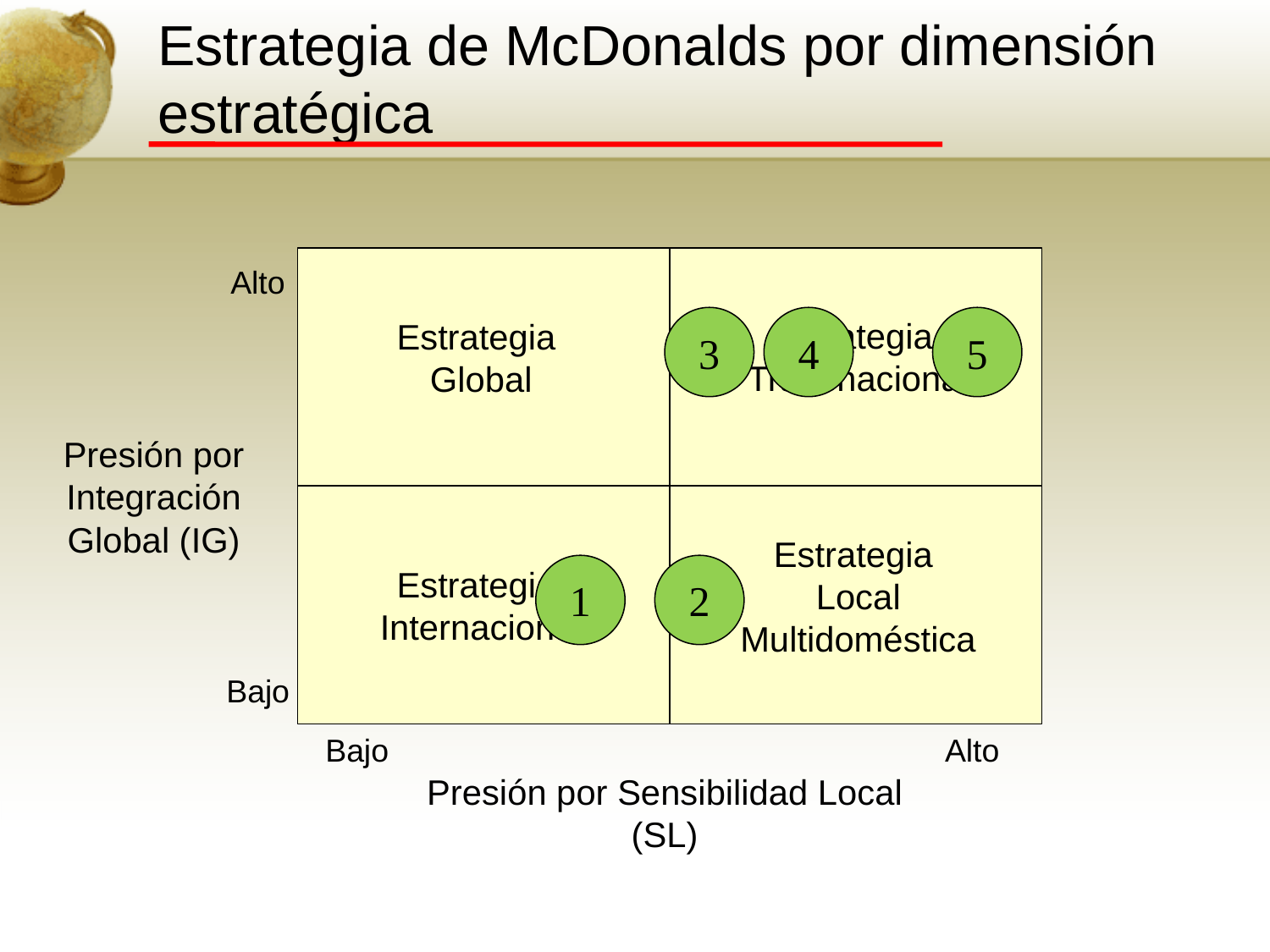

# Estrategia de McDonalds por dimensión estratégica

Alto
3
Estrategia
Transnacional
4
5
Estrategia
Global
Presión por Integración Global (IG)
Estrategia
Local
Multidoméstica
1
2
Estrategia
Internacional
Bajo
Bajo
Alto
Presión por Sensibilidad Local (SL)